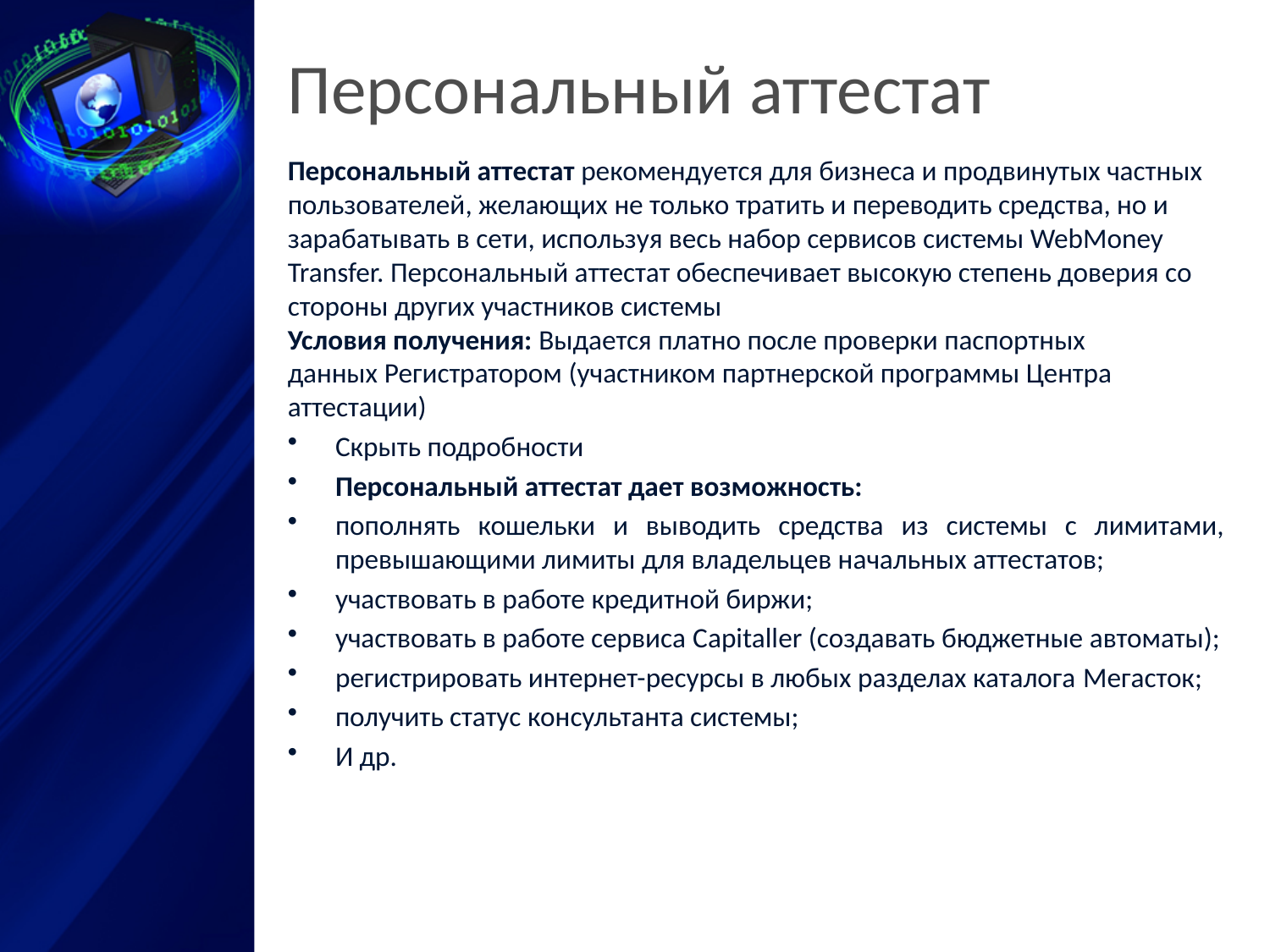

# Персональный аттестат
Персональный аттестат рекомендуется для бизнеса и продвинутых частных пользователей, желающих не только тратить и переводить средства, но и зарабатывать в сети, используя весь набор сервисов системы WebMoney Transfer. Персональный аттестат обеспечивает высокую степень доверия со стороны других участников системы
Условия получения: Выдается платно после проверки паспортных данных Регистратором (участником партнерской программы Центра аттестации)
Скрыть подробности
Персональный аттестат дает возможность:
пополнять кошельки и выводить средства из системы с лимитами, превышающими лимиты для владельцев начальных аттестатов;
участвовать в работе кредитной биржи;
участвовать в работе сервиса Capitaller (создавать бюджетные автоматы);
регистрировать интернет-ресурсы в любых разделах каталога Мегасток;
получить статус консультанта системы;
И др.